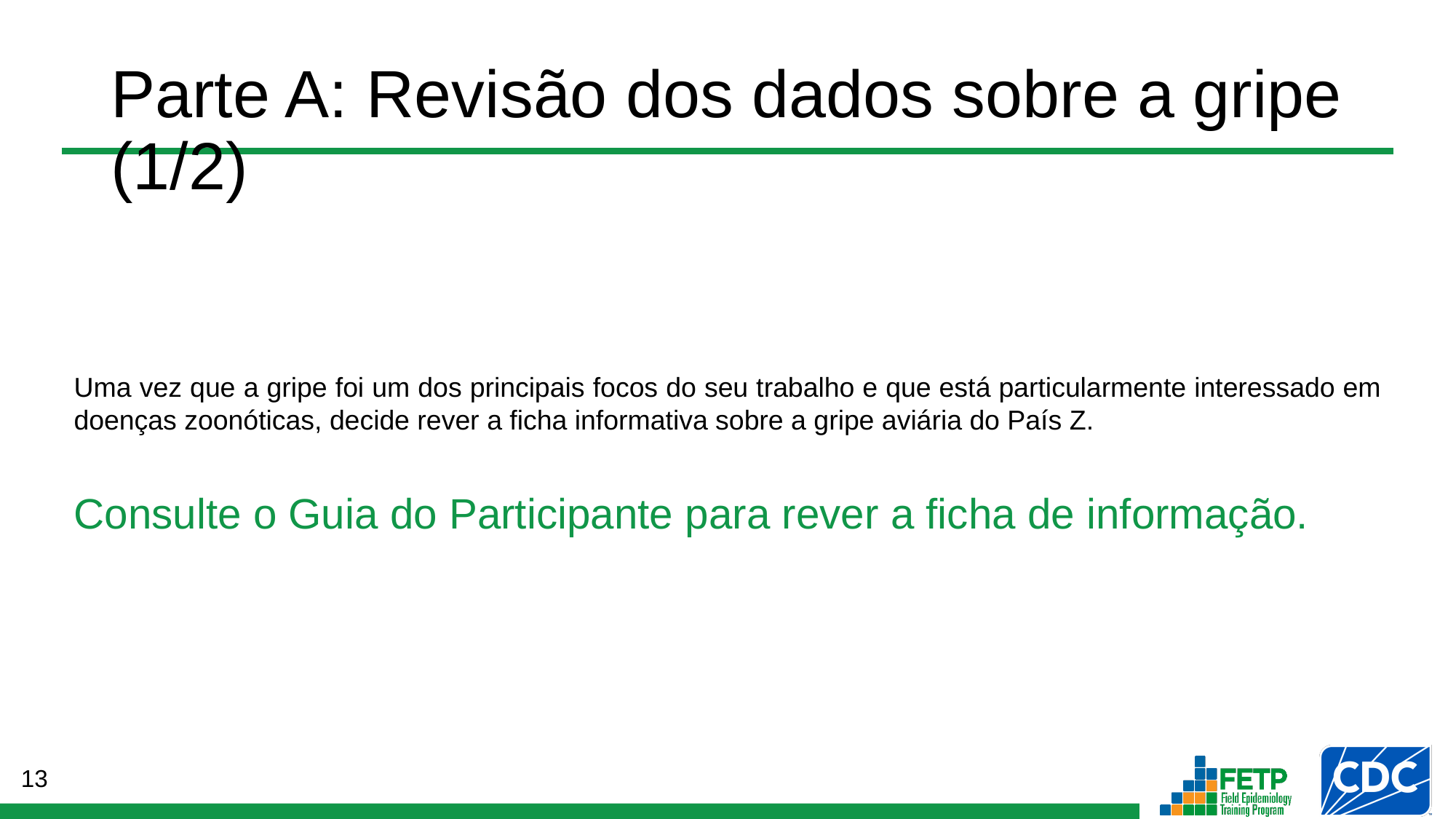

# Parte A: Revisão dos dados sobre a gripe (1/2)
Uma vez que a gripe foi um dos principais focos do seu trabalho e que está particularmente interessado em doenças zoonóticas, decide rever a ficha informativa sobre a gripe aviária do País Z.

Consulte o Guia do Participante para rever a ficha de informação.